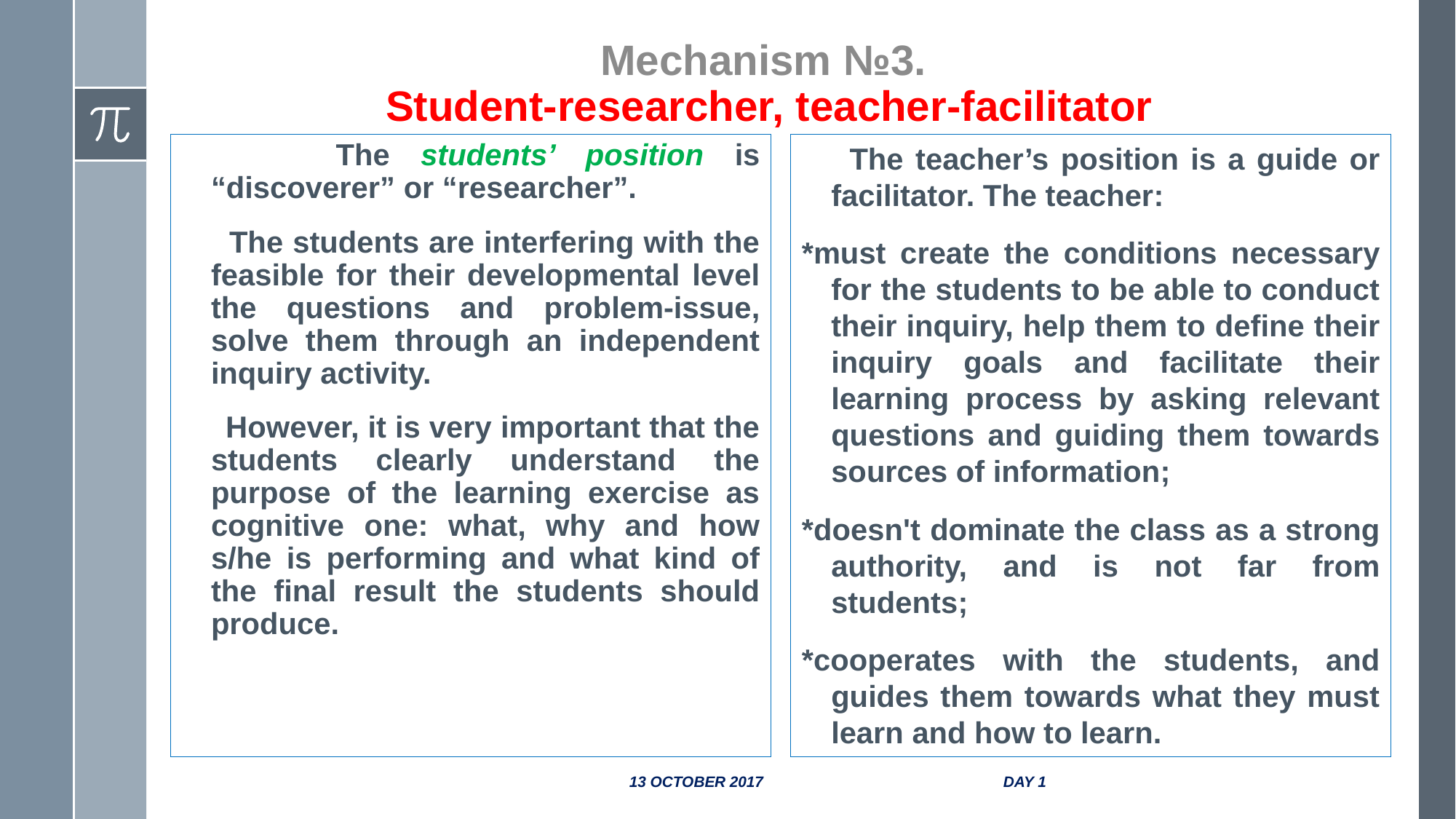

# Mechanism №3. Student-researcher, teacher-facilitator
     The students’ position is “discoverer” or “researcher”.
     The students are interfering with the feasible for their developmental level the questions and problem-issue, solve them through an independent inquiry activity.
     However, it is very important that the students clearly understand the purpose of the learning exercise as cognitive one: what, why and how s/he is performing and what kind of the final result the students should produce.
    The teacher’s position is a guide or facilitator. The teacher:
*must create the conditions necessary for the students to be able to conduct their inquiry, help them to define their inquiry goals and facilitate their learning process by asking relevant questions and guiding them towards sources of information;
*doesn't dominate the class as a strong authority, and is not far from students;
*cooperates with the students, and guides them towards what they must learn and how to learn.
13 October 2017
Day 1